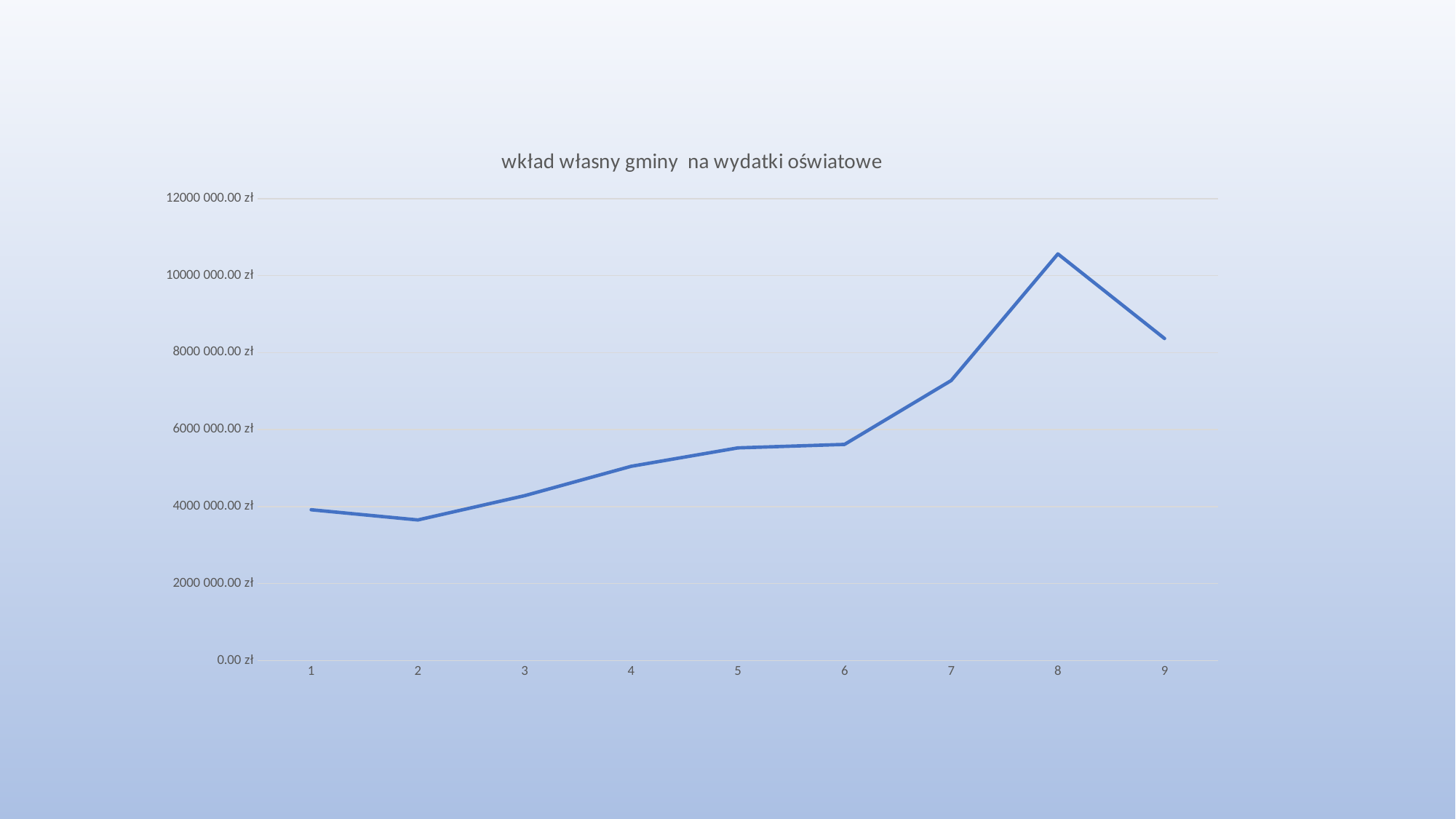

### Chart:

| Category | wkład własny gminy  na wydatki oświatowe |
|---|---|